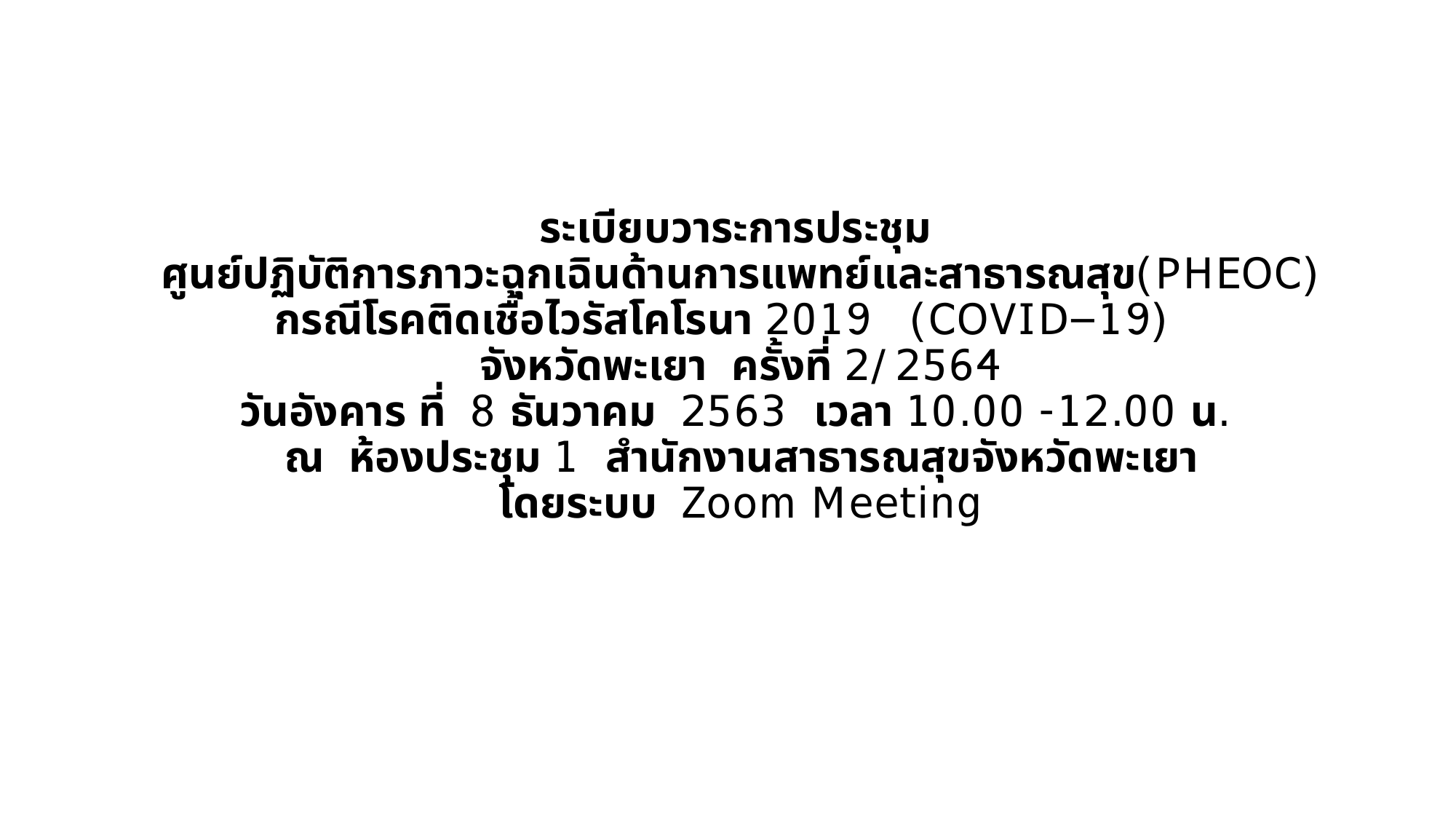

# ระเบียบวาระการประชุม ศูนย์ปฏิบัติการภาวะฉุกเฉินด้านการแพทย์และสาธารณสุข(PHEOC) กรณีโรคติดเชื้อไวรัสโคโรนา 2019   (COVID–19) จังหวัดพะเยา  ครั้งที่ 2/2564 วันอังคาร ที่  8 ธันวาคม  2563  เวลา 10.00 -12.00 น. ณ  ห้องประชุม 1  สำนักงานสาธารณสุขจังหวัดพะเยา โดยระบบ  Zoom Meeting